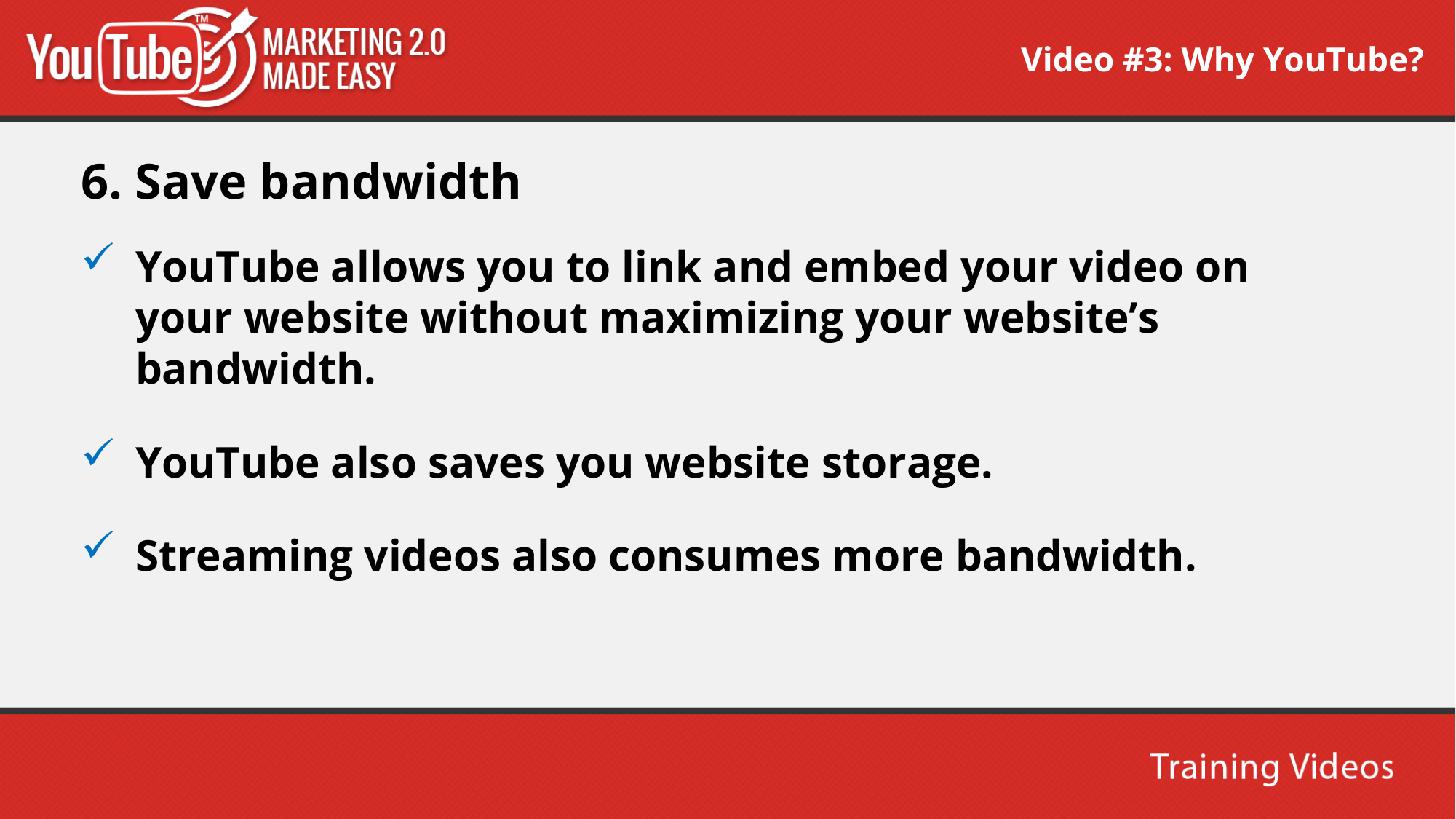

Video #3: Why YouTube?
6. Save bandwidth
YouTube allows you to link and embed your video on your website without maximizing your website’s bandwidth.
YouTube also saves you website storage.
Streaming videos also consumes more bandwidth.